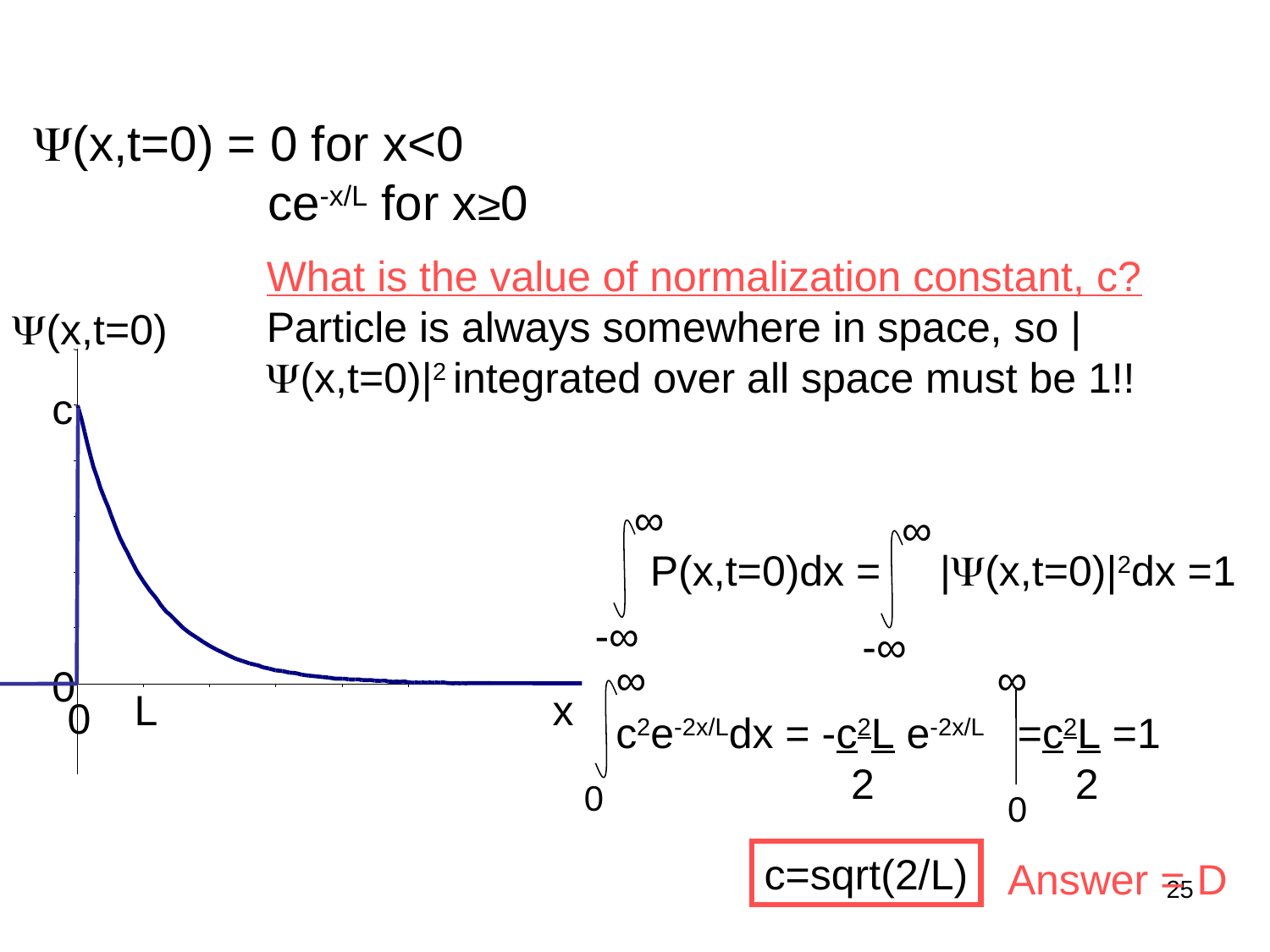

Ψ(x,t=0) = 0 for x<0
                 ce-x/L for x≥0
What is the value of normalization constant, c?
Particle is always somewhere in space, so |Ψ(x,t=0)|2 integrated over all space must be 1!!
Ψ(x,t=0)

c

  P(x,t=0)dx =     |Ψ(x,t=0)|2dx =1
∞
∞

-∞
-∞

∞
∞

0

L

x

0
c2e-2x/Ldx = -c2L e-2x/L     =c2L =1		                2                 2
0
0
c=sqrt(2/L)
Answer = D
25